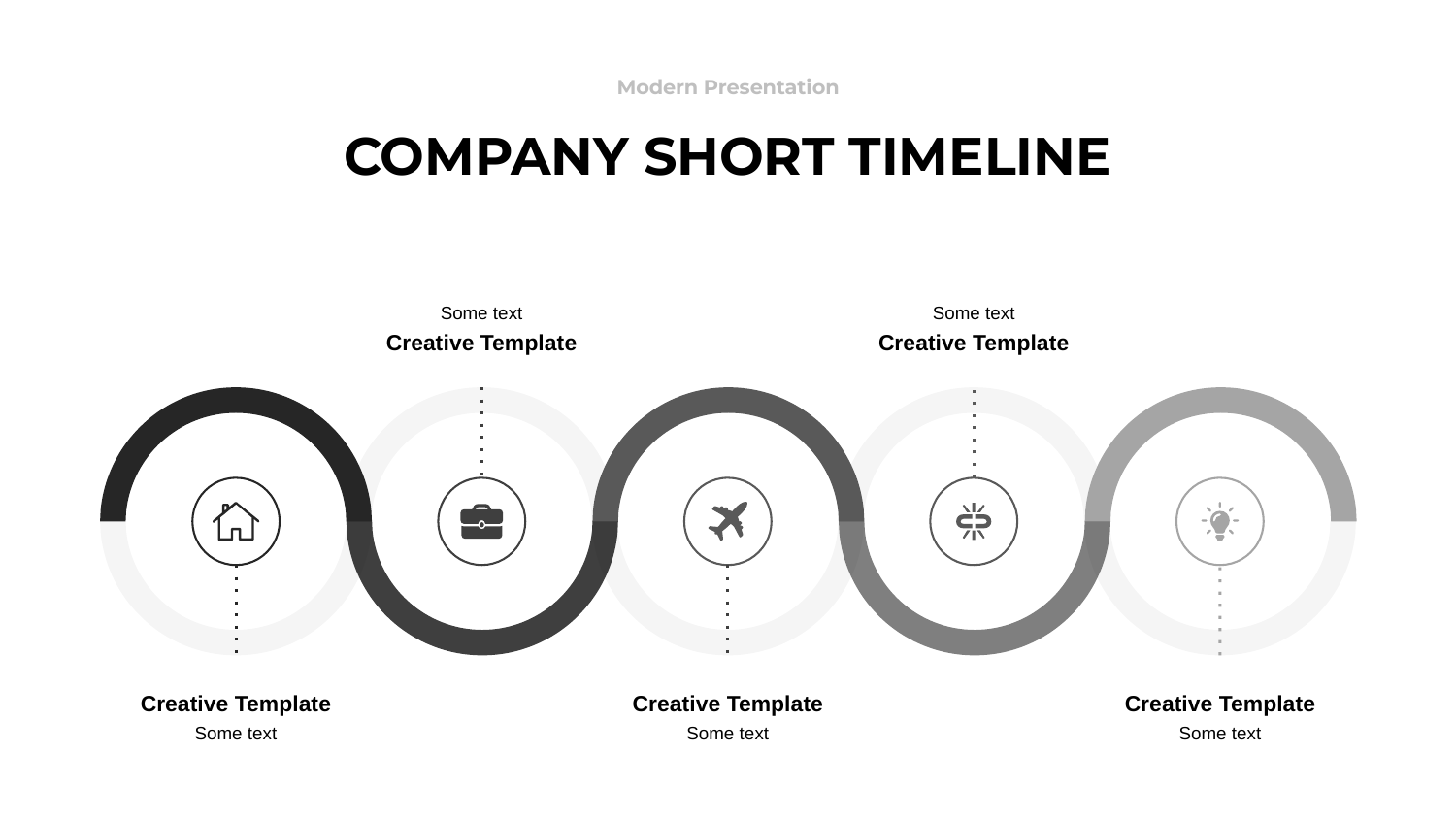

Modern Presentation
COMPANY SHORT TIMELINE
Some text
Creative Template
Some text
Creative Template

Creative Template
Some text
Creative Template
Some text
Creative Template
Some text